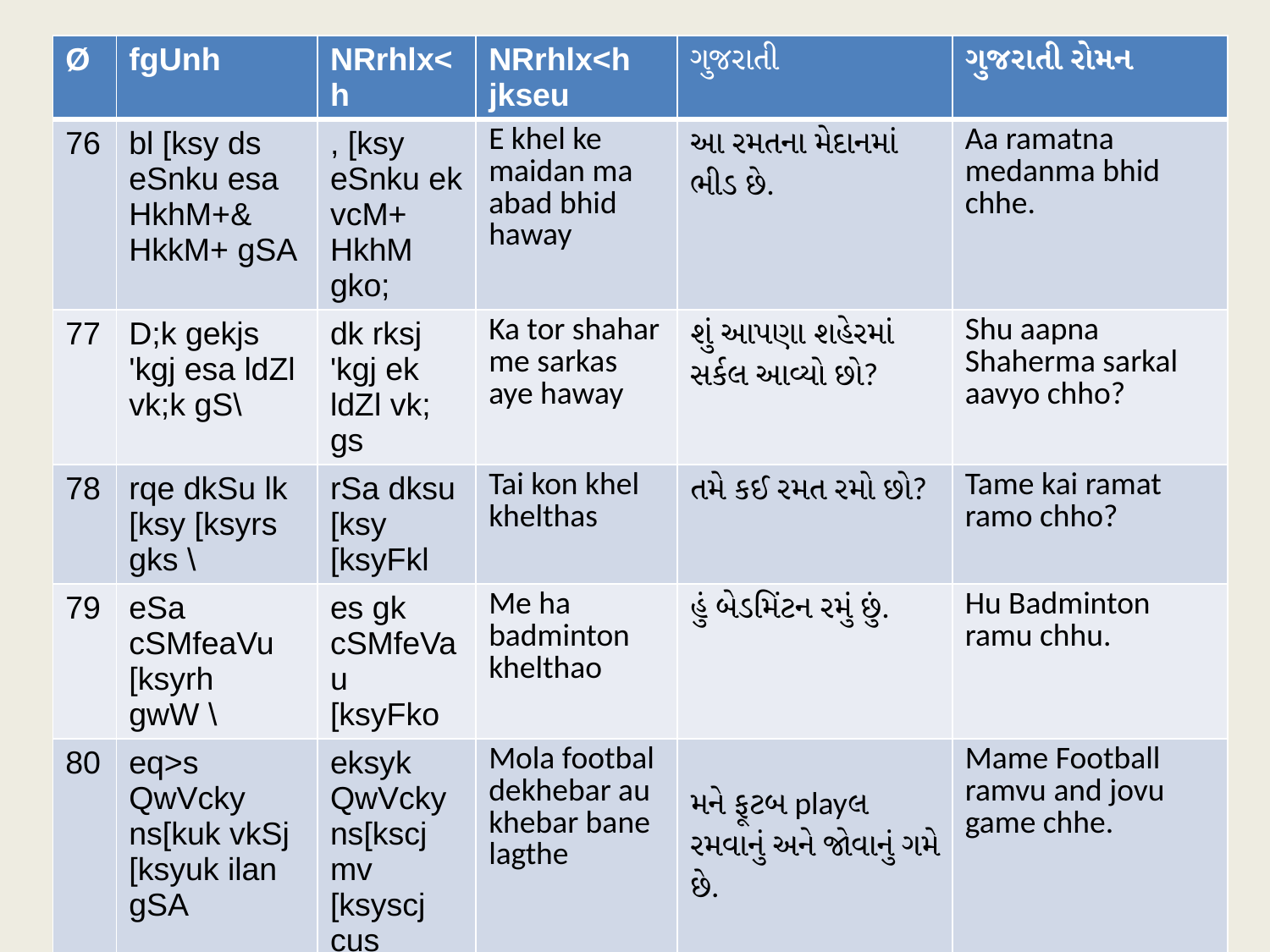

| Ø | fgUnh | NRrhlx<h | NRrhlx<h jkseu | ગુજરાતી | ગુજરાતી રોમન |
| --- | --- | --- | --- | --- | --- |
| 76 | bl [ksy ds eSnku esa HkhM+& HkkM+ gSA | , [ksy eSnku ek vcM+ HkhM gko; | E khel ke maidan ma abad bhid haway | આ રમતના મેદાનમાં ભીડ છે. | Aa ramatna medanma bhid chhe. |
| 77 | D;k gekjs 'kgj esa ldZl vk;k gS\ | dk rksj 'kgj ek ldZl vk; gs | Ka tor shahar me sarkas aye haway | શું આપણા શહેરમાં સર્કલ આવ્યો છો? | Shu aapna Shaherma sarkal aavyo chho? |
| 78 | rqe dkSu lk [ksy [ksyrs gks \ | rSa dksu [ksy [ksyFkl | Tai kon khel khelthas | તમે કઈ રમત રમો છો? | Tame kai ramat ramo chho? |
| 79 | eSa cSMfeaVu [ksyrh gwW \ | es gk cSMfeVau [ksyFko | Me ha badminton khelthao | હું બેડમિંટન રમું છું. | Hu Badminton ramu chhu. |
| 80 | eq>s QwVcky ns[kuk vkSj [ksyuk ilan gSA | eksyk QwVcky ns[kscj mv [ksyscj cus ykxFksA | Mola footbal dekhebar au khebar bane lagthe | મને ફૂટબ playલ રમવાનું અને જોવાનું ગમે છે. | Mame Football ramvu and jovu game chhe. |
#